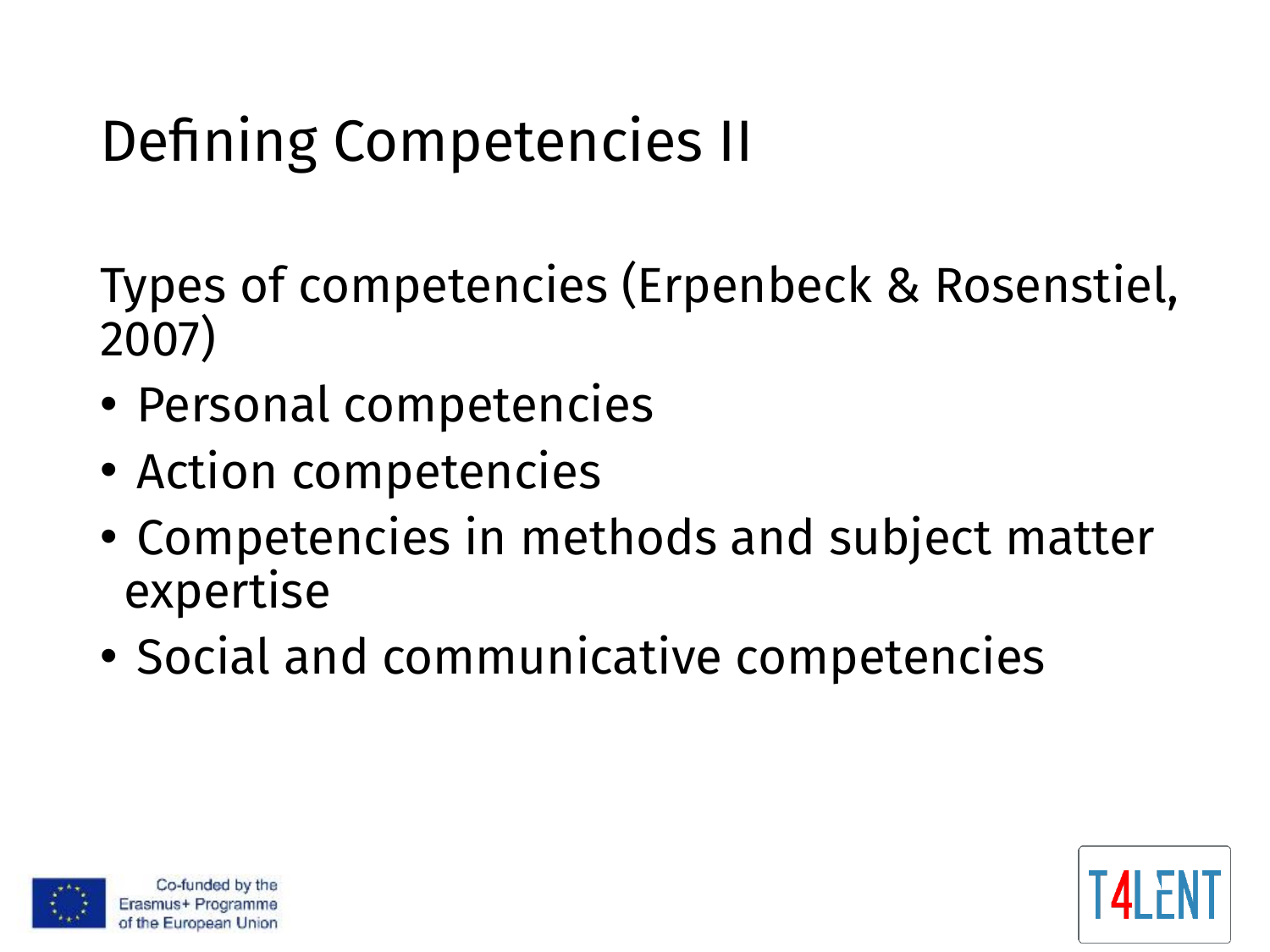

# Defining Competencies II
Types of competencies (Erpenbeck & Rosenstiel, 2007)
 Personal competencies
 Action competencies
 Competencies in methods and subject matter expertise
 Social and communicative competencies